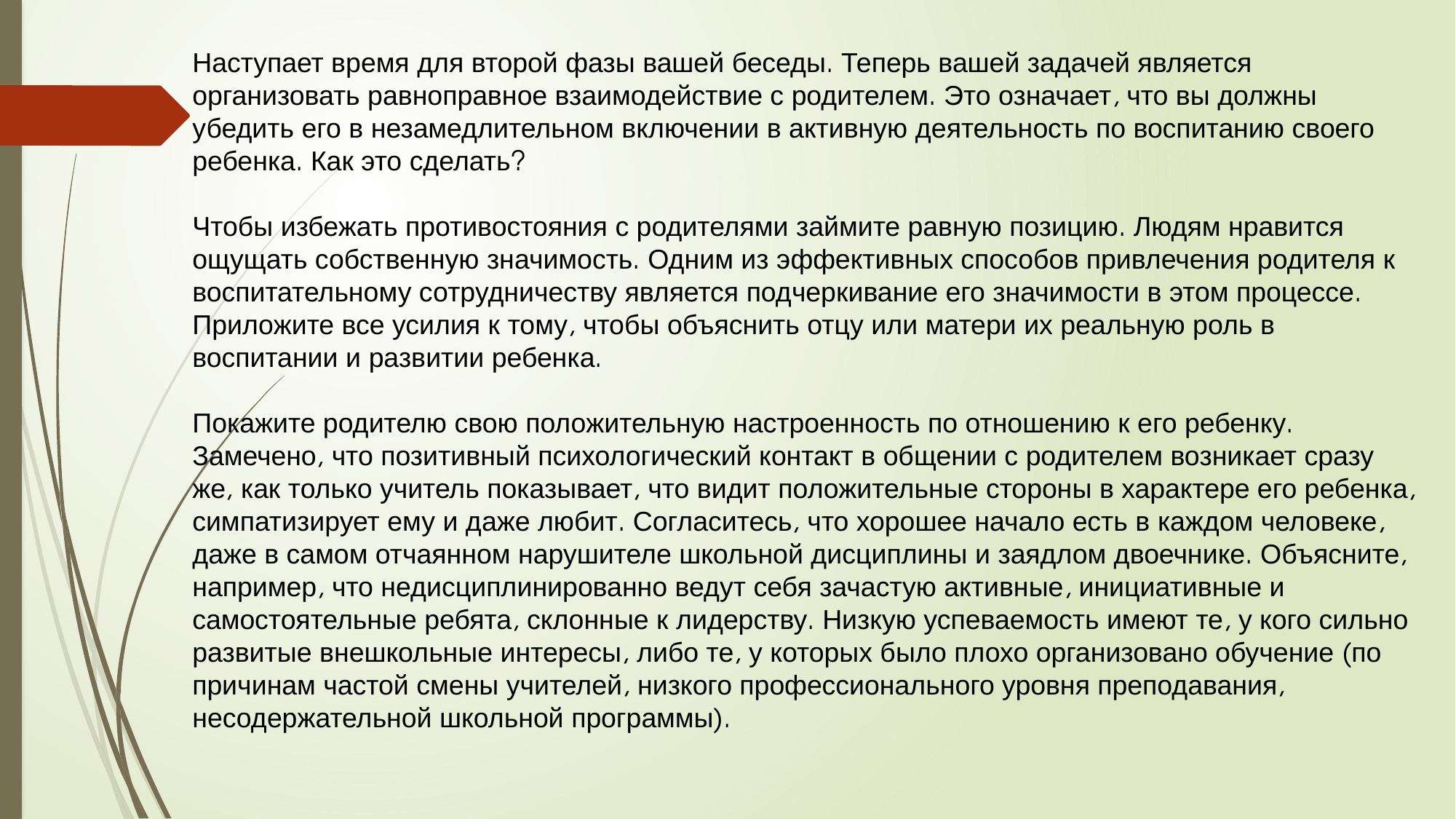

Наступает время для второй фазы вашей беседы. Теперь вашей задачей является организовать равноправное взаимодействие с родителем. Это означает, что вы должны убедить его в незамедлительном включении в активную деятельность по воспитанию своего ребенка. Как это сделать?

Чтобы избежать противостояния с родителями займите равную позицию. Людям нравится ощущать собственную значимость. Одним из эффективных способов привлечения родителя к воспитательному сотрудничеству является подчеркивание его значимости в этом процессе. Приложите все усилия к тому, чтобы объяснить отцу или матери их реальную роль в воспитании и развитии ребенка.

Покажите родителю свою положительную настроенность по отношению к его ребенку. Замечено, что позитивный психологический контакт в общении с родителем возникает сразу же, как только учитель показывает, что видит положительные стороны в характере его ребенка, симпатизирует ему и даже любит. Согласитесь, что хорошее начало есть в каждом человеке, даже в самом отчаянном нарушителе школьной дисциплины и заядлом двоечнике. Объясните, например, что недисциплинированно ведут себя зачастую активные, инициативные и самостоятельные ребята, склонные к лидерству. Низкую успеваемость имеют те, у кого сильно развитые внешкольные интересы, либо те, у которых было плохо организовано обучение (по причинам частой смены учителей, низкого профессионального уровня преподавания, несодержательной школьной программы).